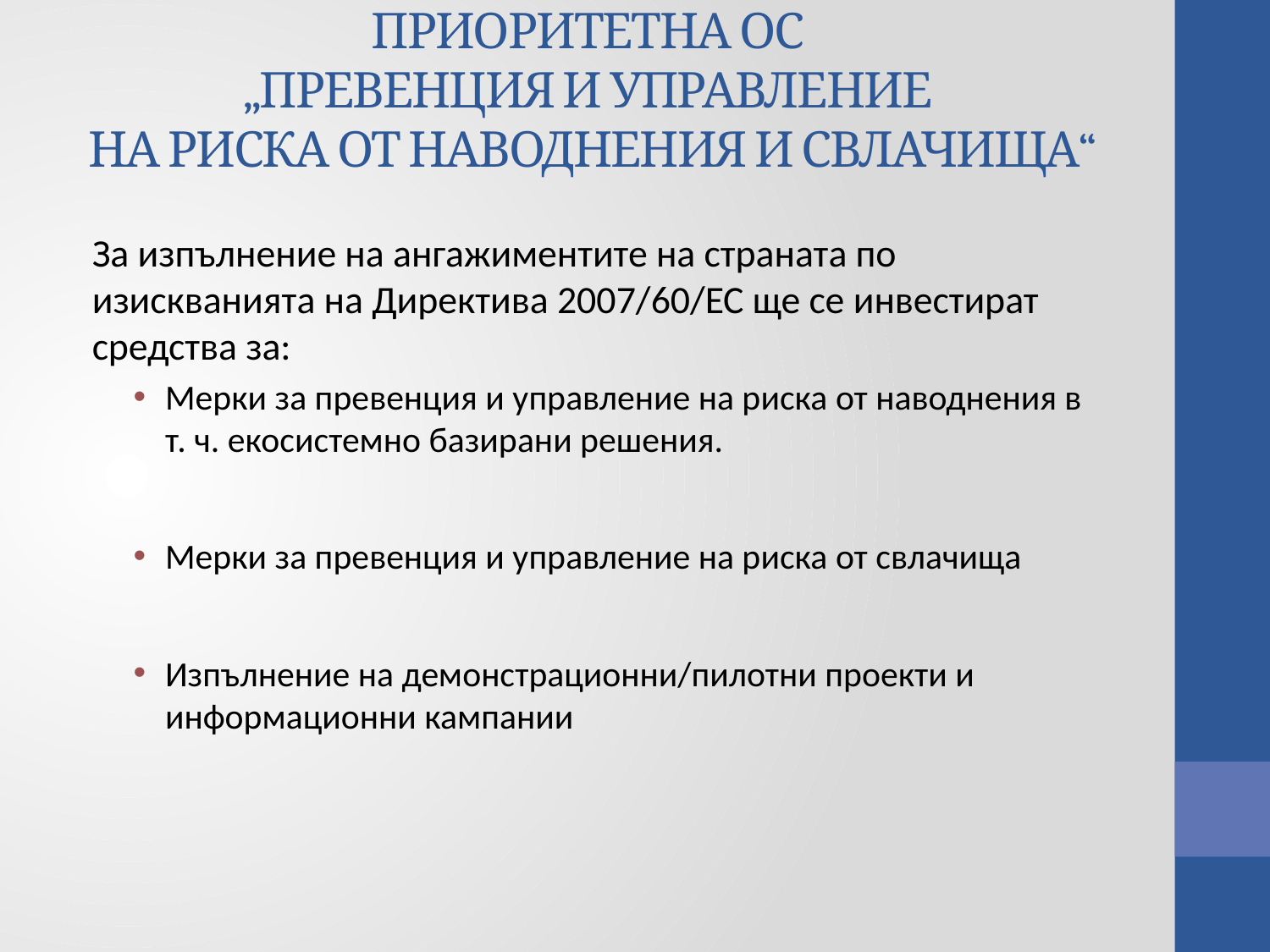

# ПРИОРИТЕТНА ОС „ПРЕВЕНЦИЯ И УПРАВЛЕНИЕ НА РИСКА ОТ НАВОДНЕНИЯ И СВЛАЧИЩА“
За изпълнение на ангажиментите на страната по изискванията на Директива 2007/60/ЕС ще се инвестират средства за:
Мерки за превенция и управление на риска от наводнения в т. ч. екосистемно базирани решения.

Мерки за превенция и управление на риска от свлачища

Изпълнение на демонстрационни/пилотни проекти и информационни кампании